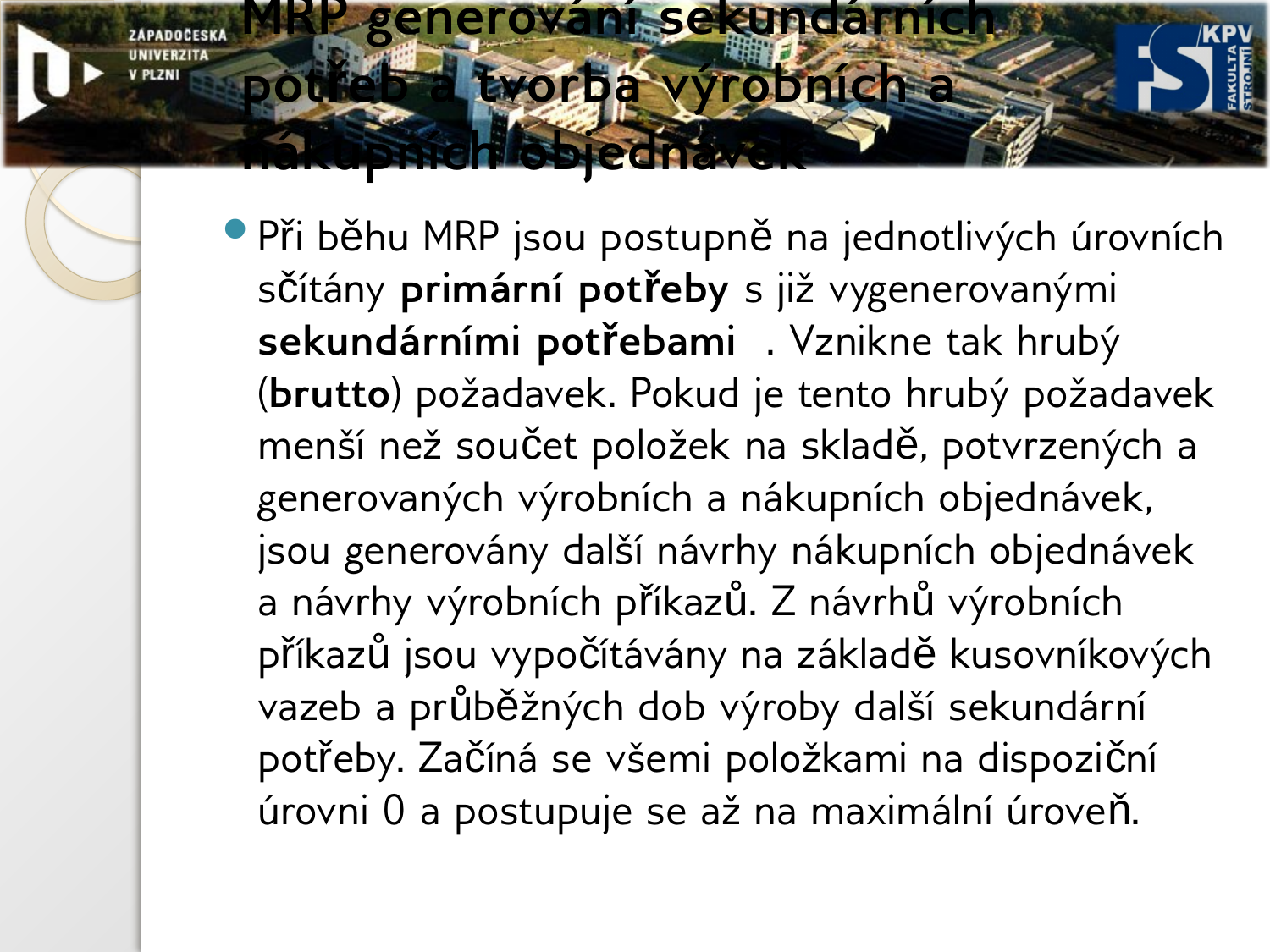

# MRP generování sekundárních potřeb a tvorba výrobních a nákupních objednávek
Při běhu MRP jsou postupně na jednotlivých úrovních sčítány primární potřeby s již vygenerovanými sekundárními potřebami  . Vznikne tak hrubý (brutto) požadavek. Pokud je tento hrubý požadavek menší než součet položek na skladě, potvrzených a generovaných výrobních a nákupních objednávek, jsou generovány další návrhy nákupních objednávek a návrhy výrobních příkazů. Z návrhů výrobních příkazů jsou vypočítávány na základě kusovníkových vazeb a průběžných dob výroby další sekundární potřeby. Začíná se všemi položkami na dispoziční úrovni 0 a postupuje se až na maximální úroveň.